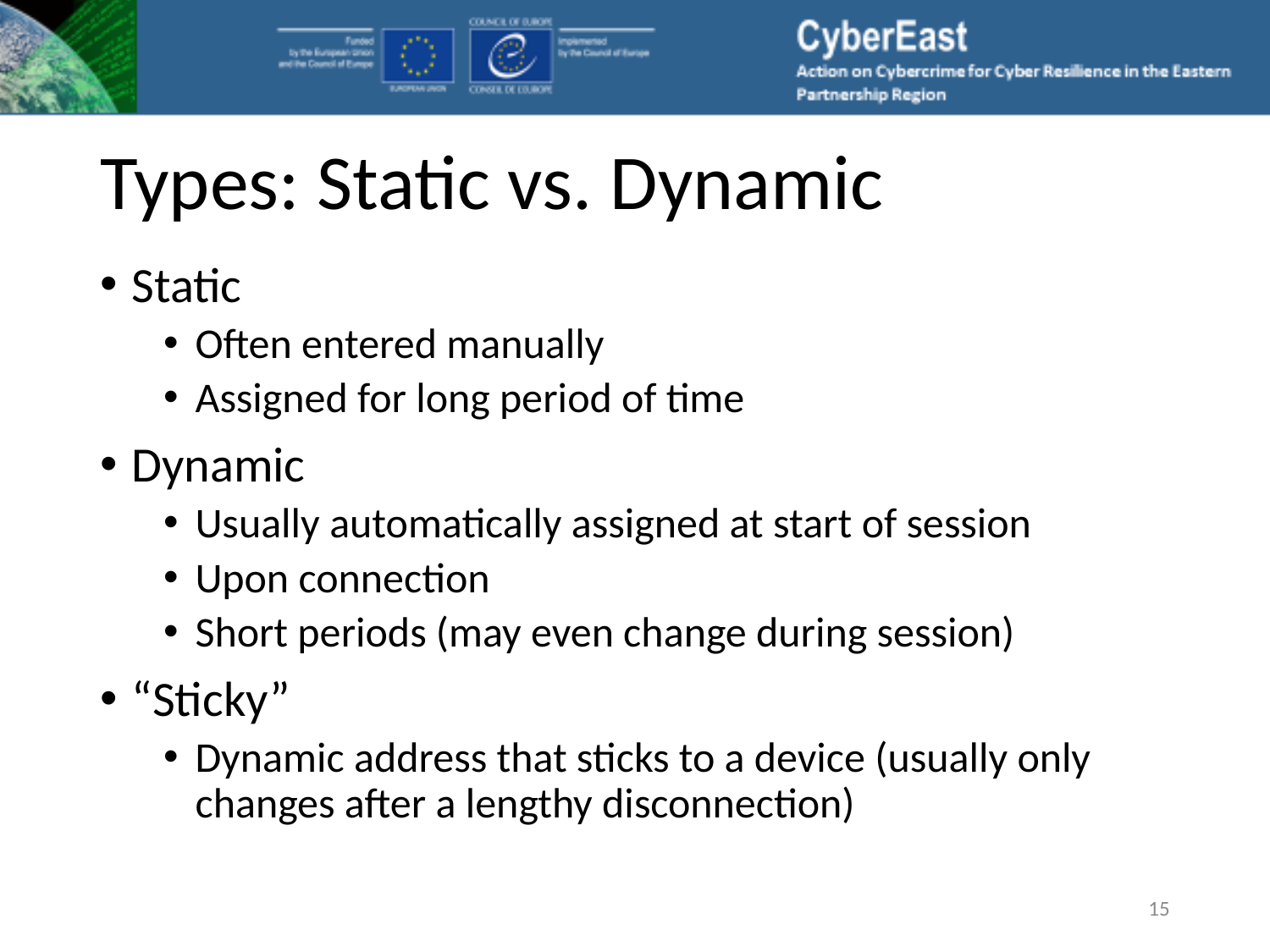

# Types: Static vs. Dynamic
Static
Often entered manually
Assigned for long period of time
Dynamic
Usually automatically assigned at start of session
Upon connection
Short periods (may even change during session)
“Sticky”
Dynamic address that sticks to a device (usually only changes after a lengthy disconnection)
15